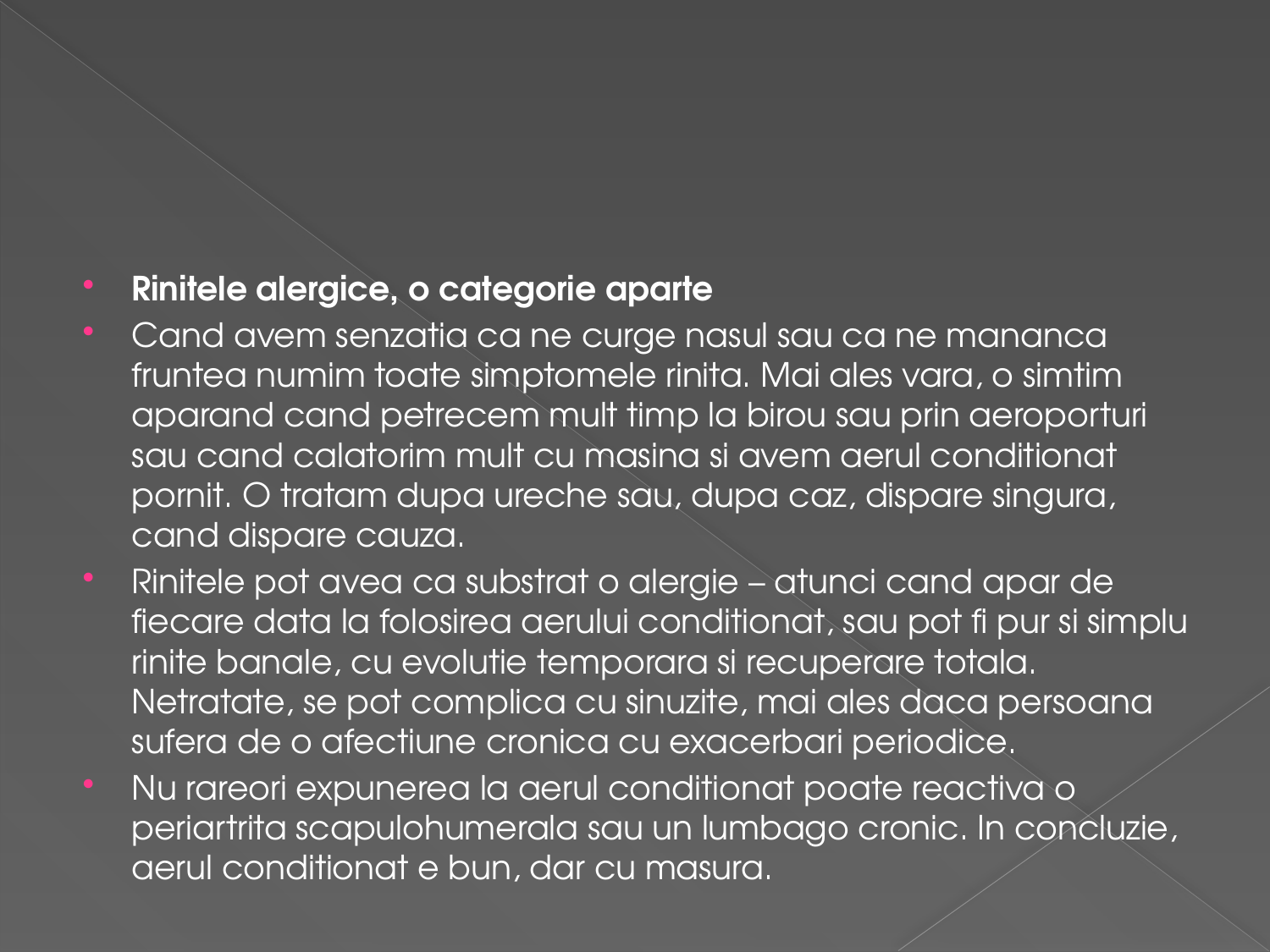

Rinitele alergice, o categorie aparte
Cand avem senzatia ca ne curge nasul sau ca ne mananca fruntea numim toate simptomele rinita. Mai ales vara, o simtim aparand cand petrecem mult timp la birou sau prin aeroporturi sau cand calatorim mult cu masina si avem aerul conditionat pornit. O tratam dupa ureche sau, dupa caz, dispare singura, cand dispare cauza.
Rinitele pot avea ca substrat o alergie – atunci cand apar de fiecare data la folosirea aerului conditionat, sau pot fi pur si simplu rinite banale, cu evolutie temporara si recuperare totala. Netratate, se pot complica cu sinuzite, mai ales daca persoana sufera de o afectiune cronica cu exacerbari periodice.
Nu rareori expunerea la aerul conditionat poate reactiva o periartrita scapulohumerala sau un lumbago cronic. In concluzie, aerul conditionat e bun, dar cu masura.